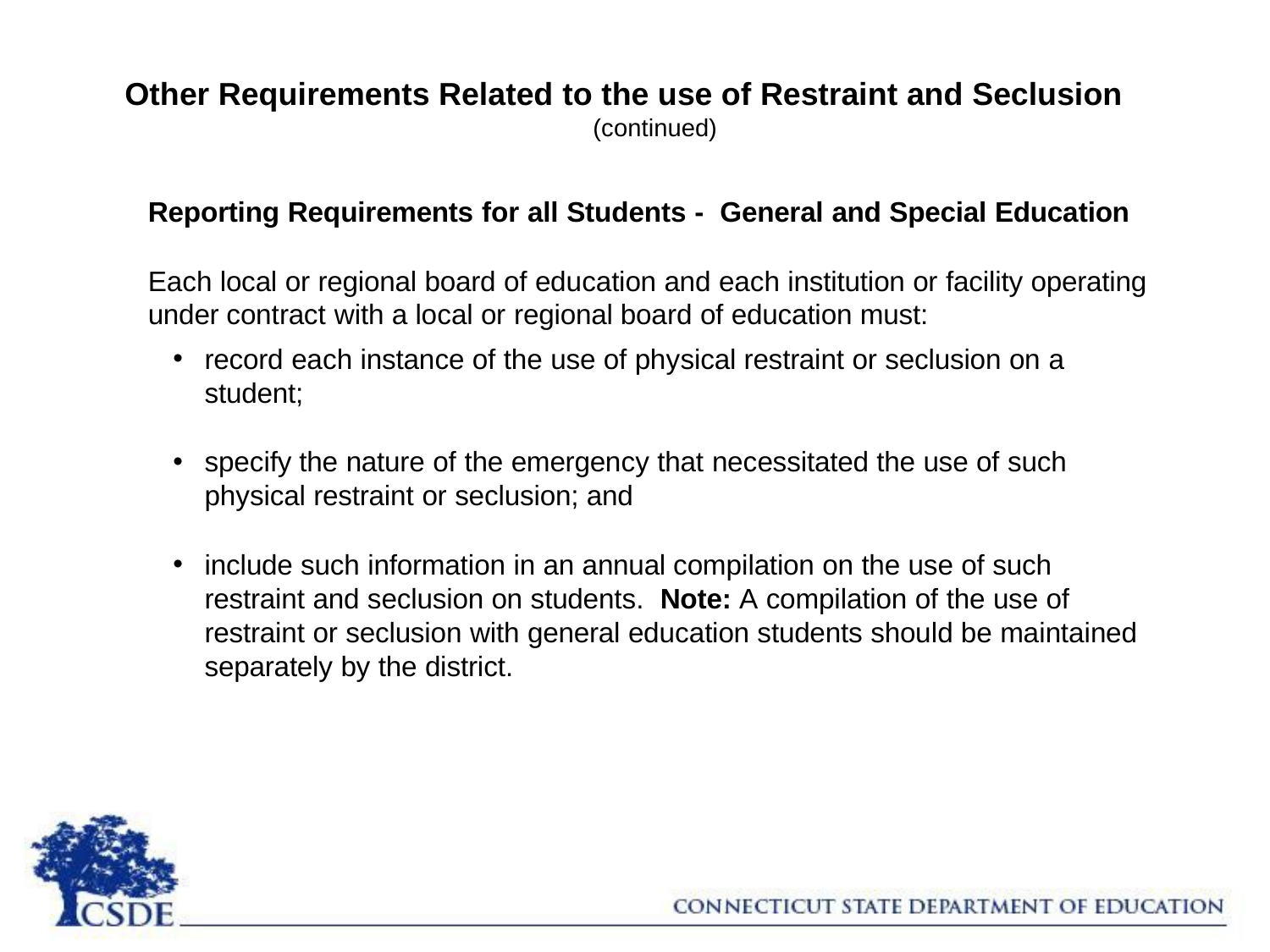

# Other Requirements Related to the use of Restraint and Seclusion
(continued)
Reporting Requirements for all Students -  General and Special Education

Each local or regional board of education and each institution or facility operating
under contract with a local or regional board of education must:
record each instance of the use of physical restraint or seclusion on a student;

specify the nature of the emergency that necessitated the use of such physical restraint or seclusion; and

include such information in an annual compilation on the use of such restraint and seclusion on students.  Note: A compilation of the use of restraint or seclusion with general education students should be maintained separately by the district.